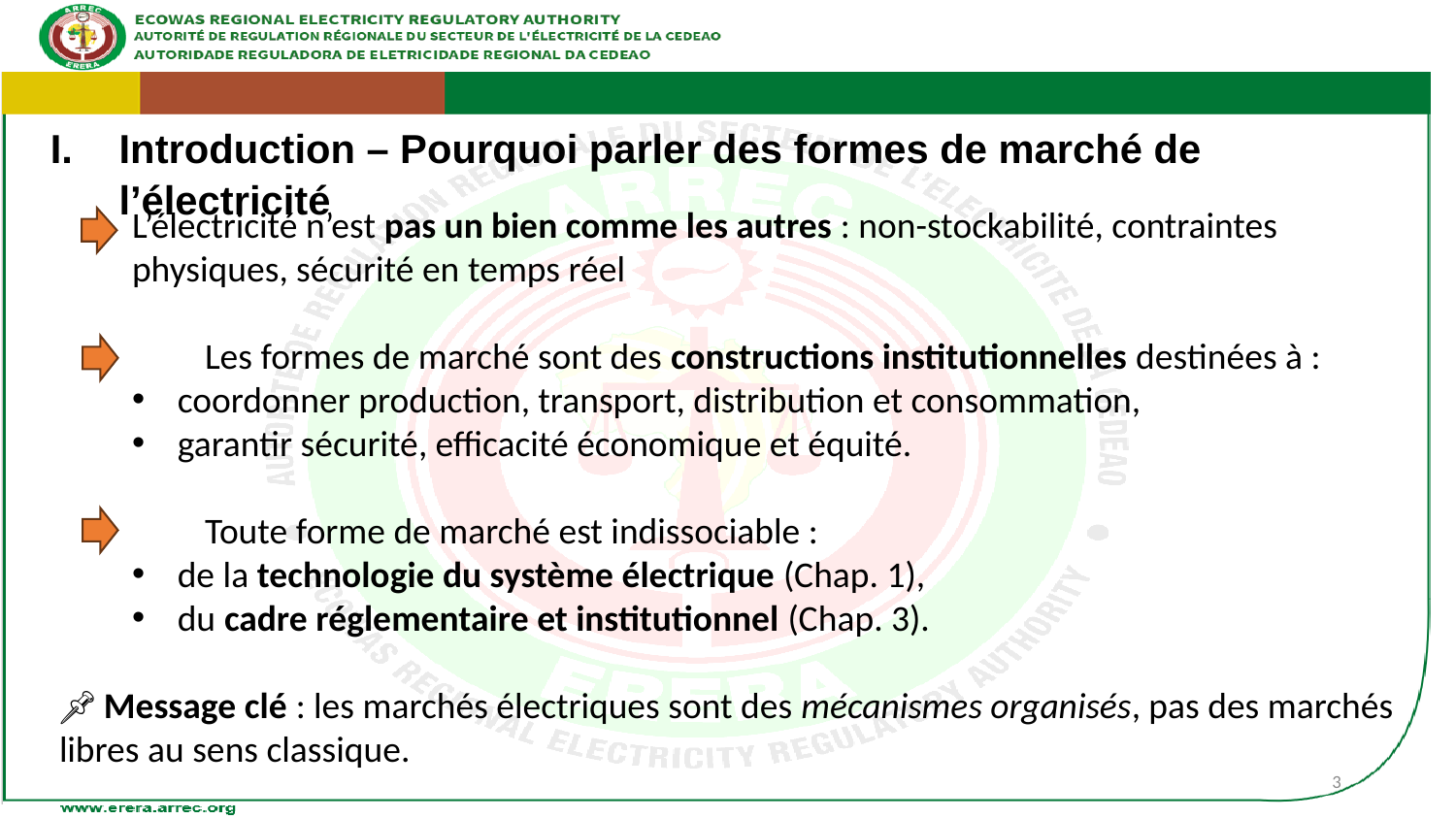

Introduction – Pourquoi parler des formes de marché de l’électricité
L’électricité n’est pas un bien comme les autres : non-stockabilité, contraintes physiques, sécurité en temps réel

	Les formes de marché sont des constructions institutionnelles destinées à :
coordonner production, transport, distribution et consommation,
garantir sécurité, efficacité économique et équité.

	Toute forme de marché est indissociable :
de la technologie du système électrique (Chap. 1),
du cadre réglementaire et institutionnel (Chap. 3).

📌 Message clé : les marchés électriques sont des mécanismes organisés, pas des marchés libres au sens classique.

3